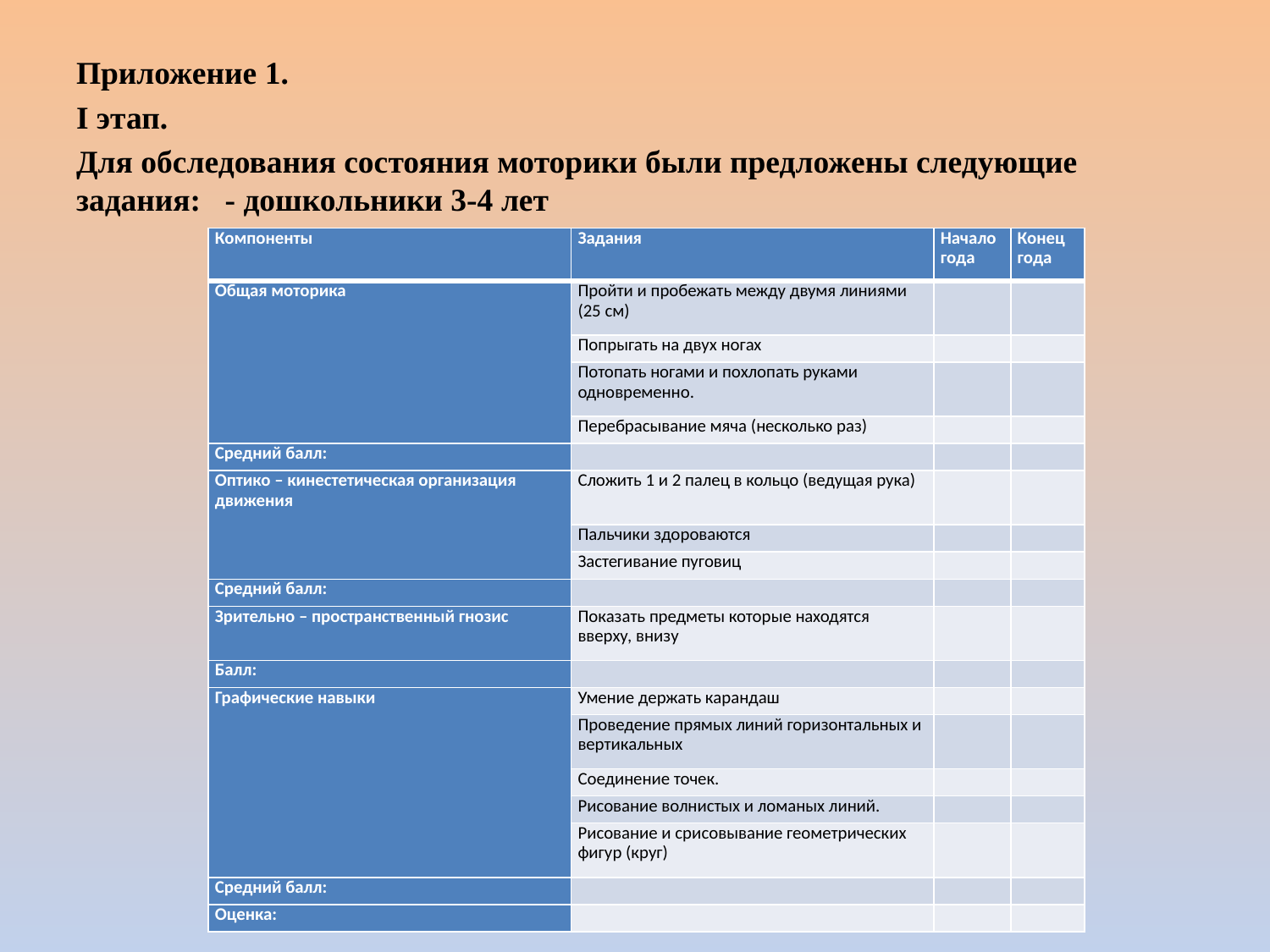

Приложение 1.
I этап.
Для обследования состояния моторики были предложены следующие задания:   - дошкольники 3-4 лет

| Компоненты | Задания | Начало года | Конец года |
| --- | --- | --- | --- |
| Общая моторика | Пройти и пробежать между двумя линиями (25 см) |  |  |
|  | Попрыгать на двух ногах |  |  |
|  | Потопать ногами и похлопать руками одновременно. |  |  |
|  | Перебрасывание мяча (несколько раз) |  |  |
| Средний балл: |  |  |  |
| Оптико – кинестетическая организация движения | Сложить 1 и 2 палец в кольцо (ведущая рука) |  |  |
|  | Пальчики здороваются |  |  |
|  | Застегивание пуговиц |  |  |
| Средний балл: |  |  |  |
| Зрительно – пространственный гнозис | Показать предметы которые находятся вверху, внизу |  |  |
| Балл: |  |  |  |
| Графические навыки | Умение держать карандаш |  |  |
|  | Проведение прямых линий горизонтальных и вертикальных |  |  |
|  | Соединение точек. |  |  |
|  | Рисование волнистых и ломаных линий. |  |  |
|  | Рисование и срисовывание геометрических фигур (круг) |  |  |
| Средний балл: |  |  |  |
| Оценка: |  |  |  |